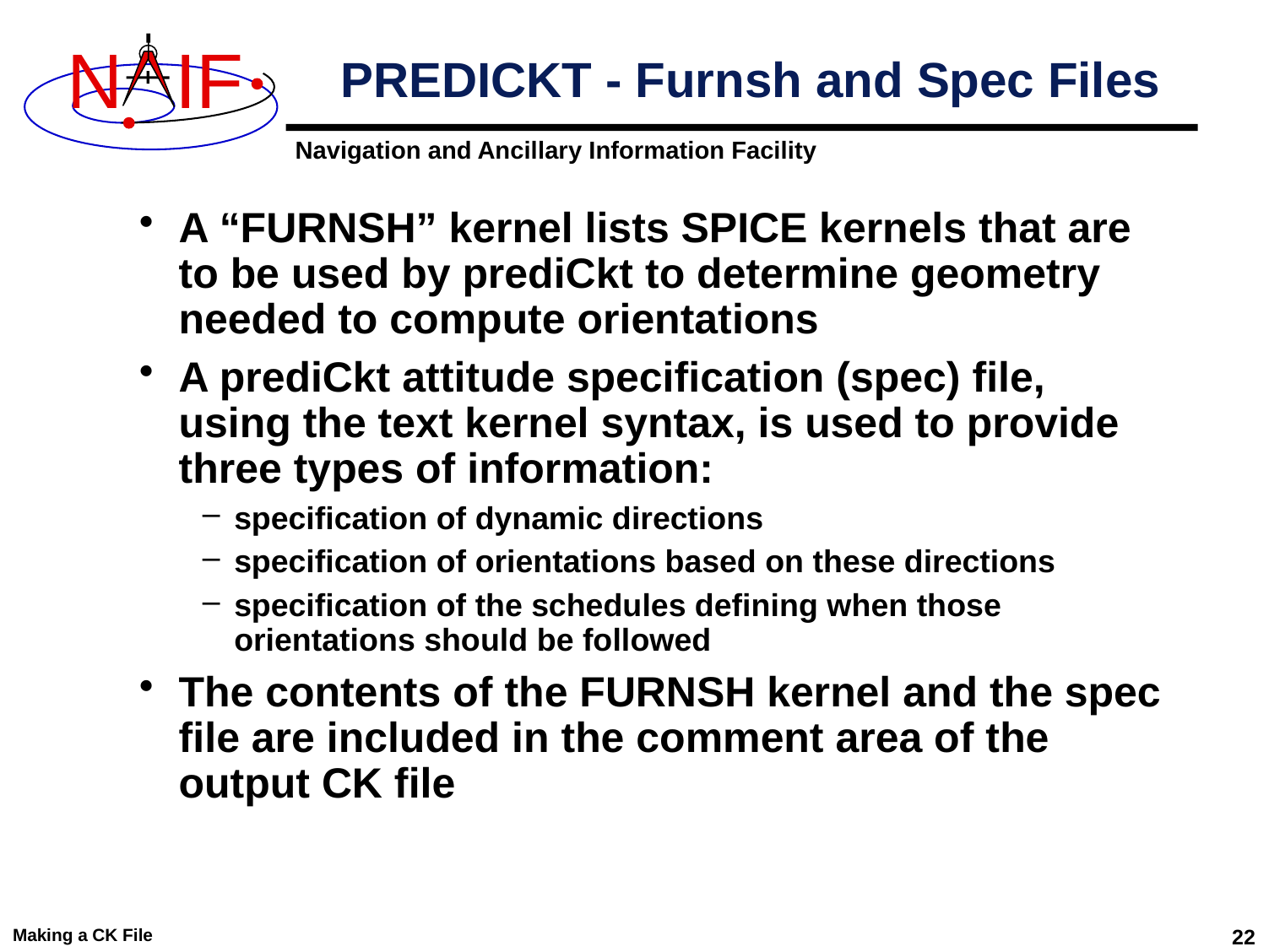

# PREDICKT - Furnsh and Spec Files
A “FURNSH” kernel lists SPICE kernels that are to be used by prediCkt to determine geometry needed to compute orientations
A prediCkt attitude specification (spec) file, using the text kernel syntax, is used to provide three types of information:
specification of dynamic directions
specification of orientations based on these directions
specification of the schedules defining when those orientations should be followed
The contents of the FURNSH kernel and the spec file are included in the comment area of the output CK file
Making a CK File
22